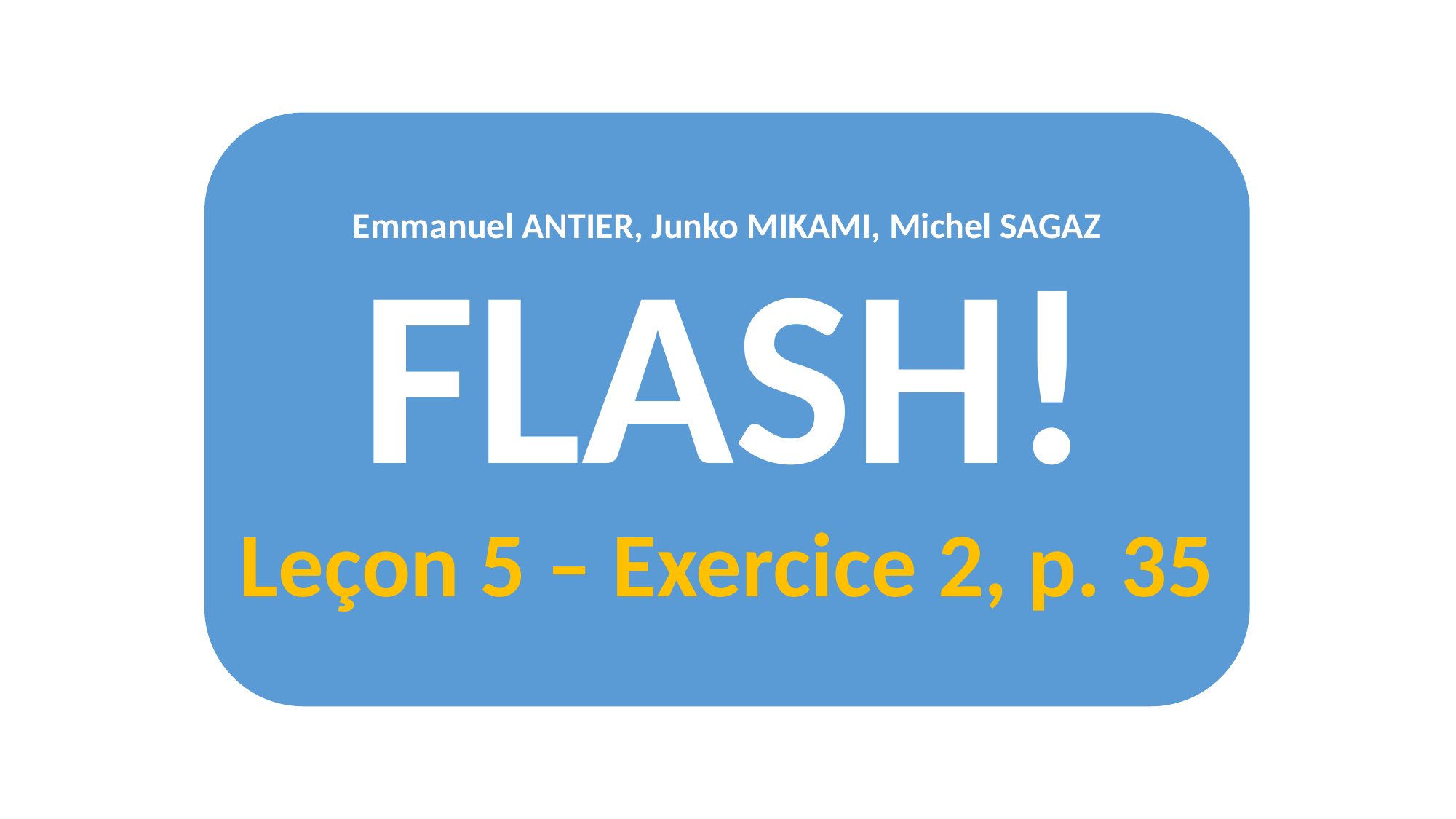

Emmanuel ANTIER, Junko MIKAMI, Michel SAGAZ
FLASH!
Leçon 5 – Exercice 2, p. 35